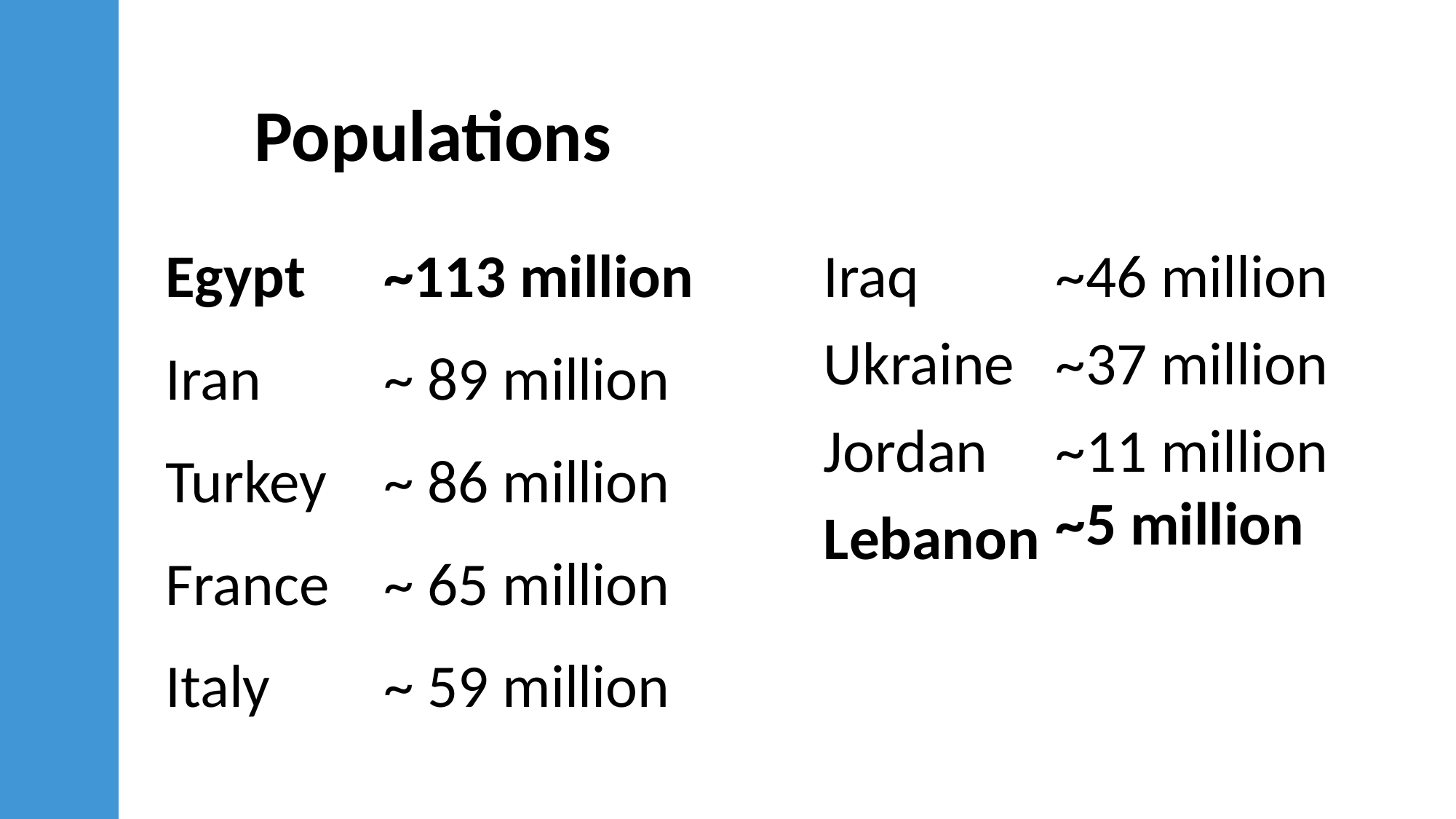

# Populations
Egypt
Iran
Turkey
France
Italy
		~113 million

		~ 89 million
		~ 86 million
		~ 65 million
		~ 59 million
Iraq
Ukraine
Jordan
Lebanon
		 ~46 million
		 ~37 million
		 ~11 million

		 ~5 million